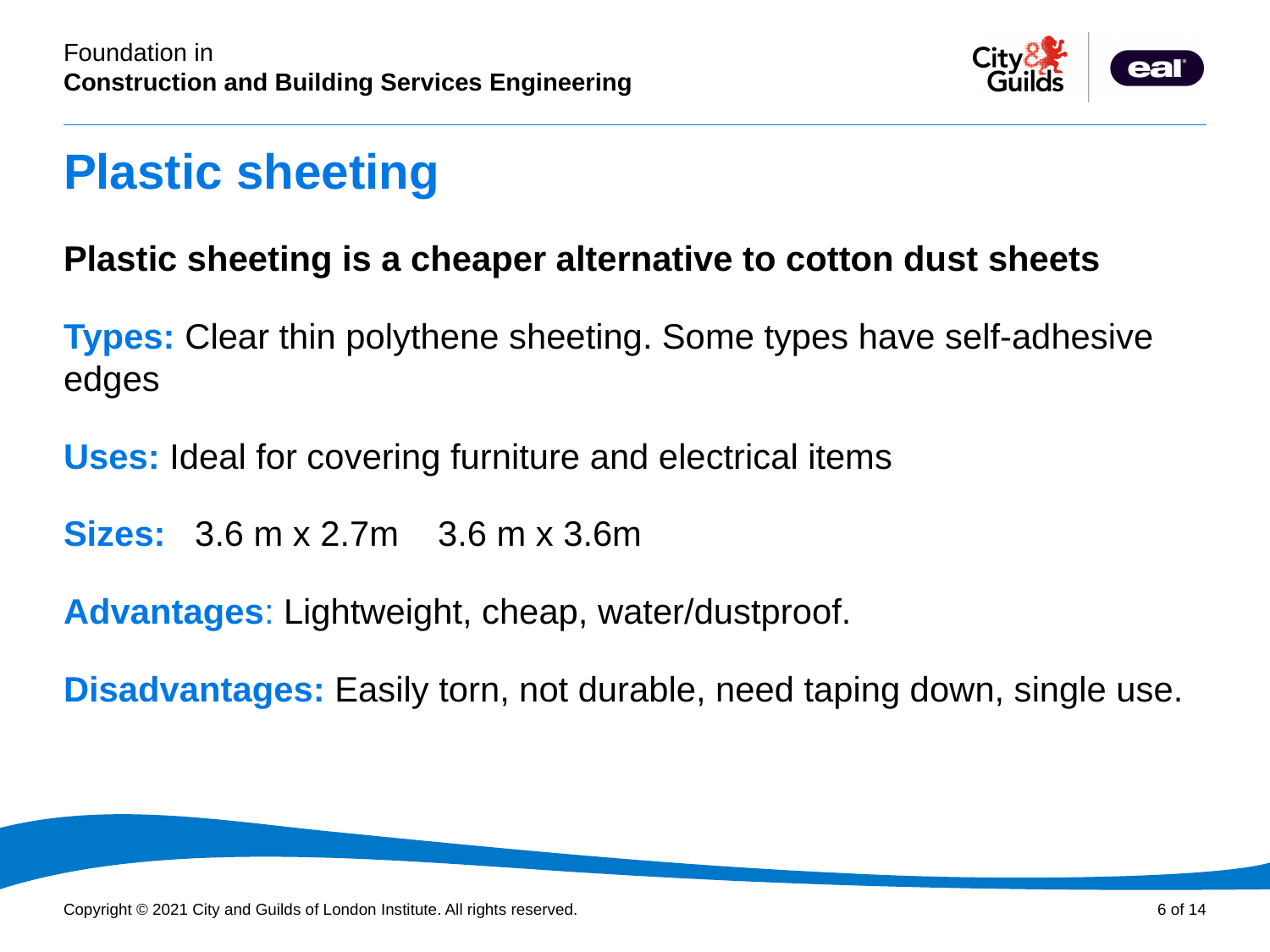

# Plastic sheeting
Plastic sheeting is a cheaper alternative to cotton dust sheets
Types: Clear thin polythene sheeting. Some types have self-adhesive edges
Uses: Ideal for covering furniture and electrical items
Sizes:   3.6 m x 2.7m    3.6 m x 3.6m
Advantages: Lightweight, cheap, water/dustproof.
Disadvantages: Easily torn, not durable, need taping down, single use.